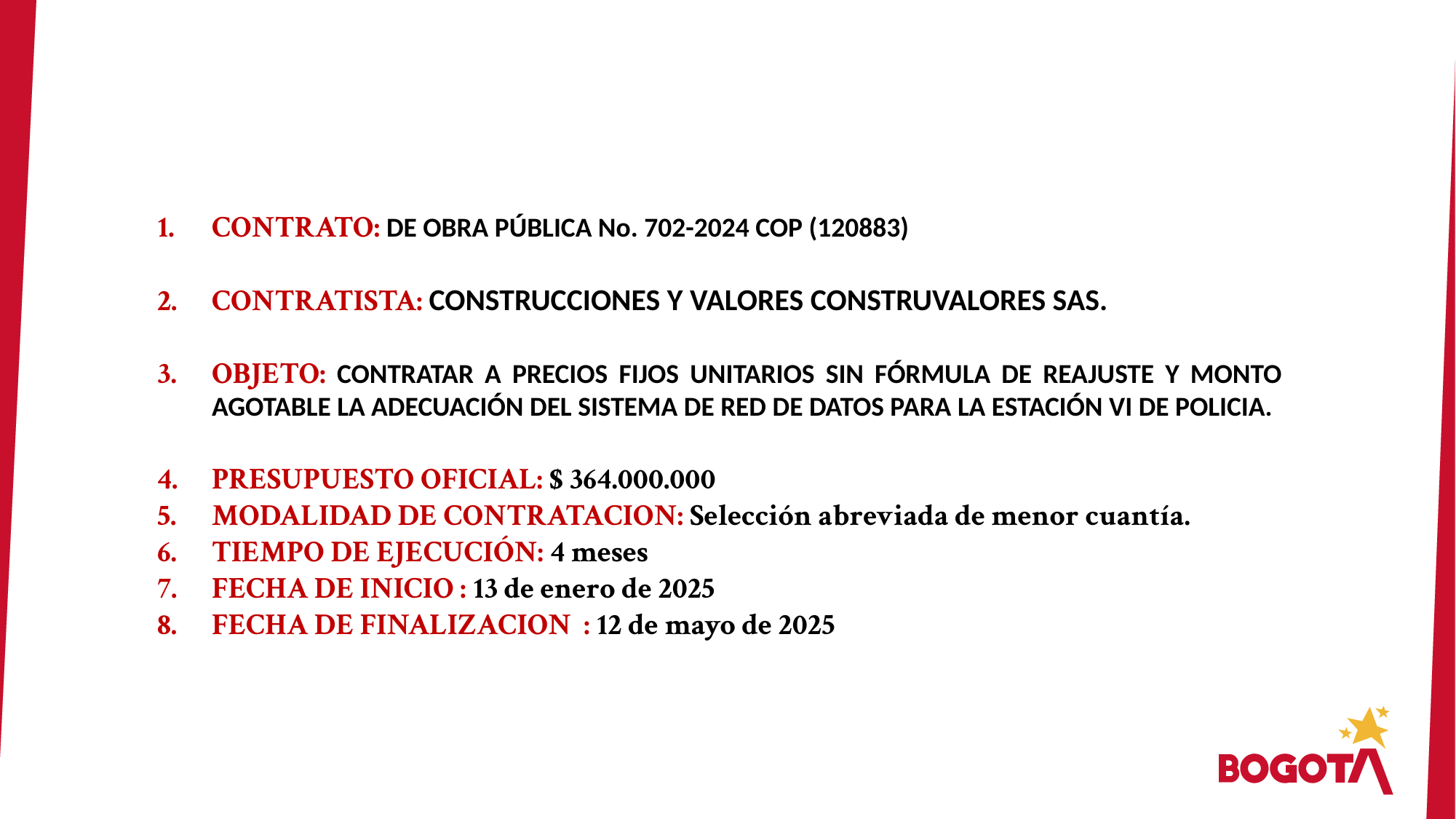

CONTRATO: DE OBRA PÚBLICA No. 702-2024 COP (120883)

CONTRATISTA: CONSTRUCCIONES Y VALORES CONSTRUVALORES SAS.

OBJETO: CONTRATAR A PRECIOS FIJOS UNITARIOS SIN FÓRMULA DE REAJUSTE Y MONTO AGOTABLE LA ADECUACIÓN DEL SISTEMA DE RED DE DATOS PARA LA ESTACIÓN VI DE POLICIA.

PRESUPUESTO OFICIAL: $ 364.000.000
MODALIDAD DE CONTRATACION: Selección abreviada de menor cuantía.
TIEMPO DE EJECUCIÓN: 4 meses
FECHA DE INICIO : 13 de enero de 2025
FECHA DE FINALIZACION  : 12 de mayo de 2025